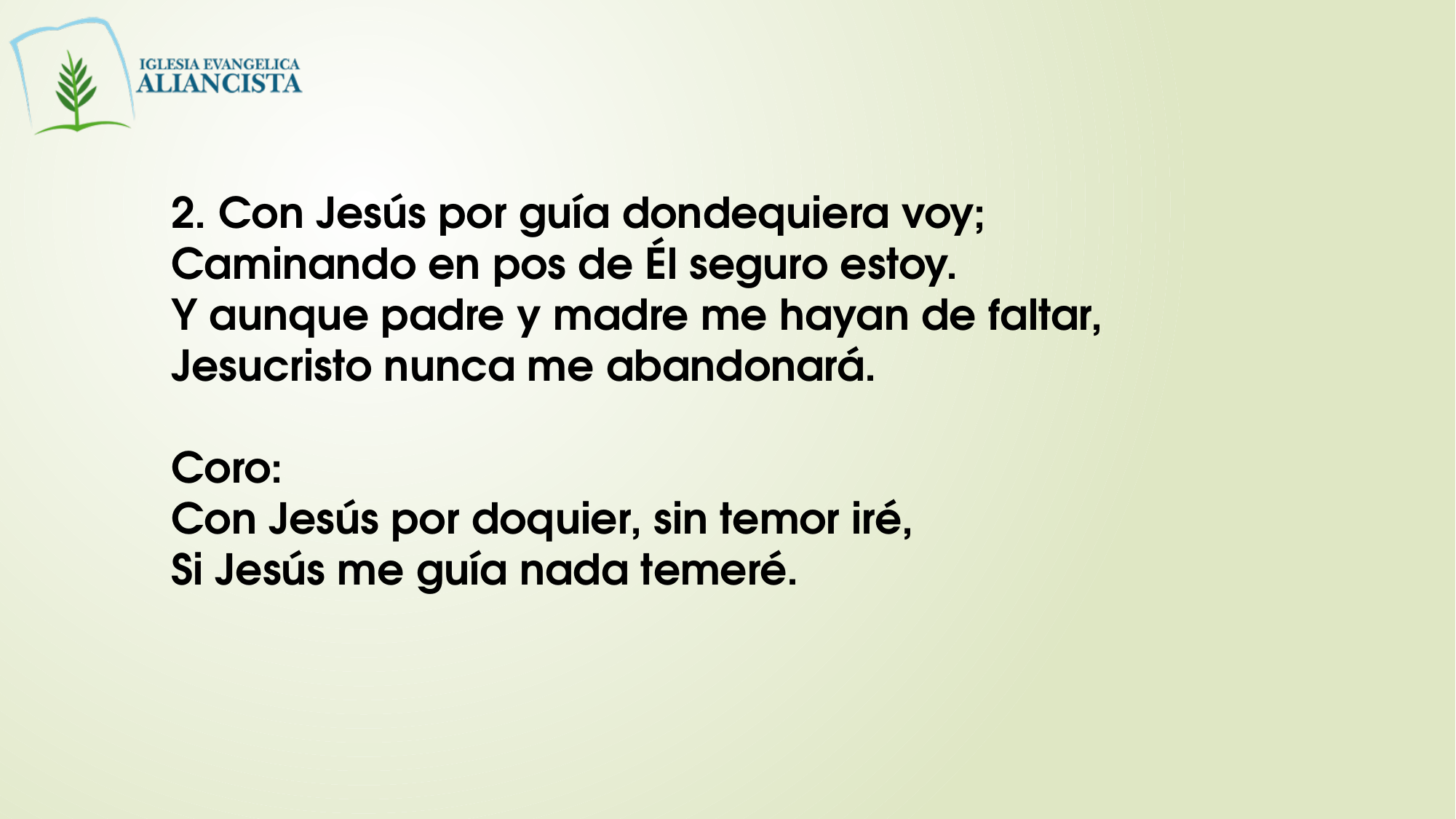

2. Con Jesús por guía dondequiera voy;
Caminando en pos de Él seguro estoy.
Y aunque padre y madre me hayan de faltar,
Jesucristo nunca me abandonará.

Coro:
Con Jesús por doquier, sin temor iré,
Si Jesús me guía nada temeré.